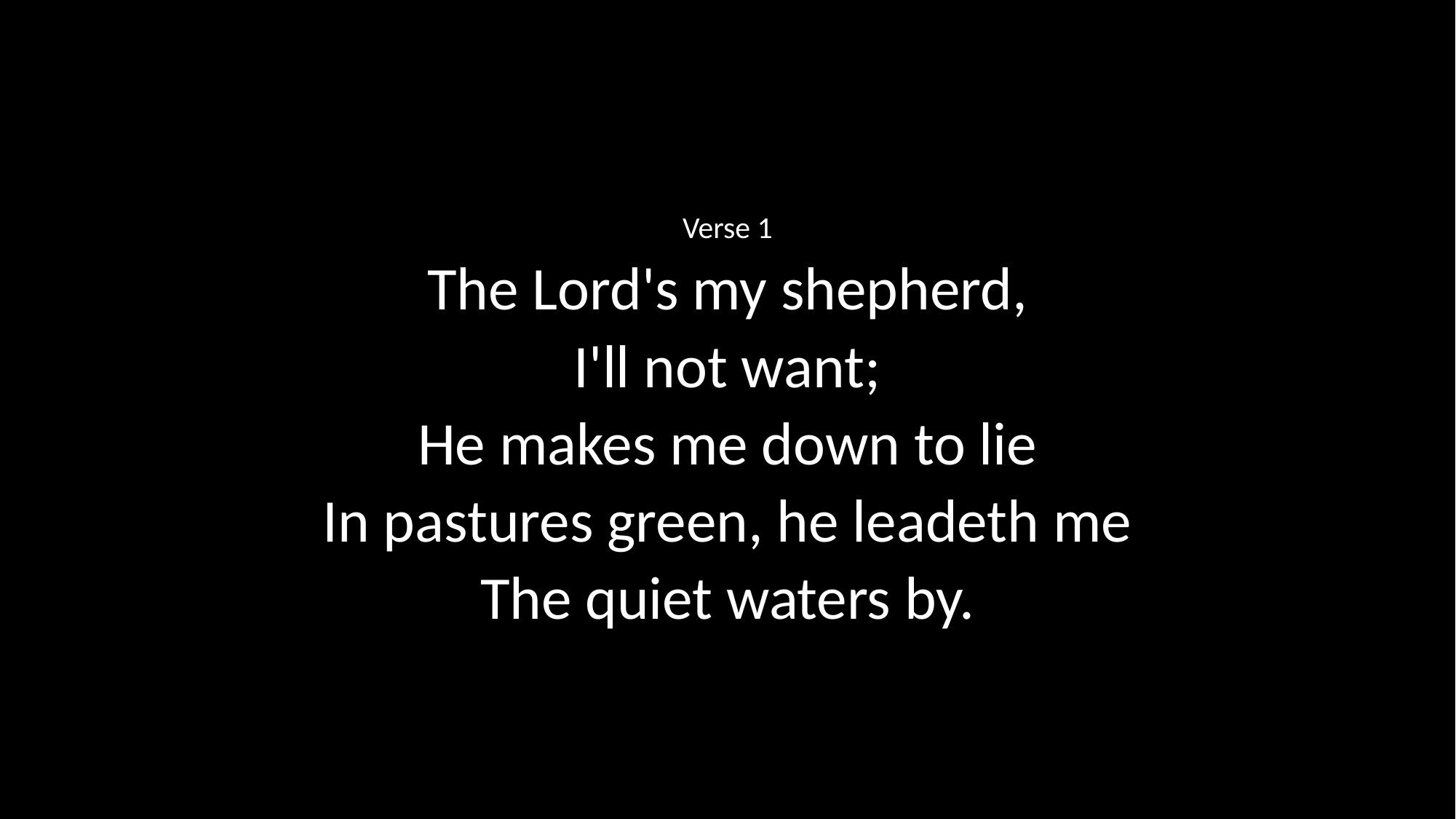

Verse 1
The Lord's my shepherd,
I'll not want;
He makes me down to lie
In pastures green, he leadeth me
The quiet waters by.